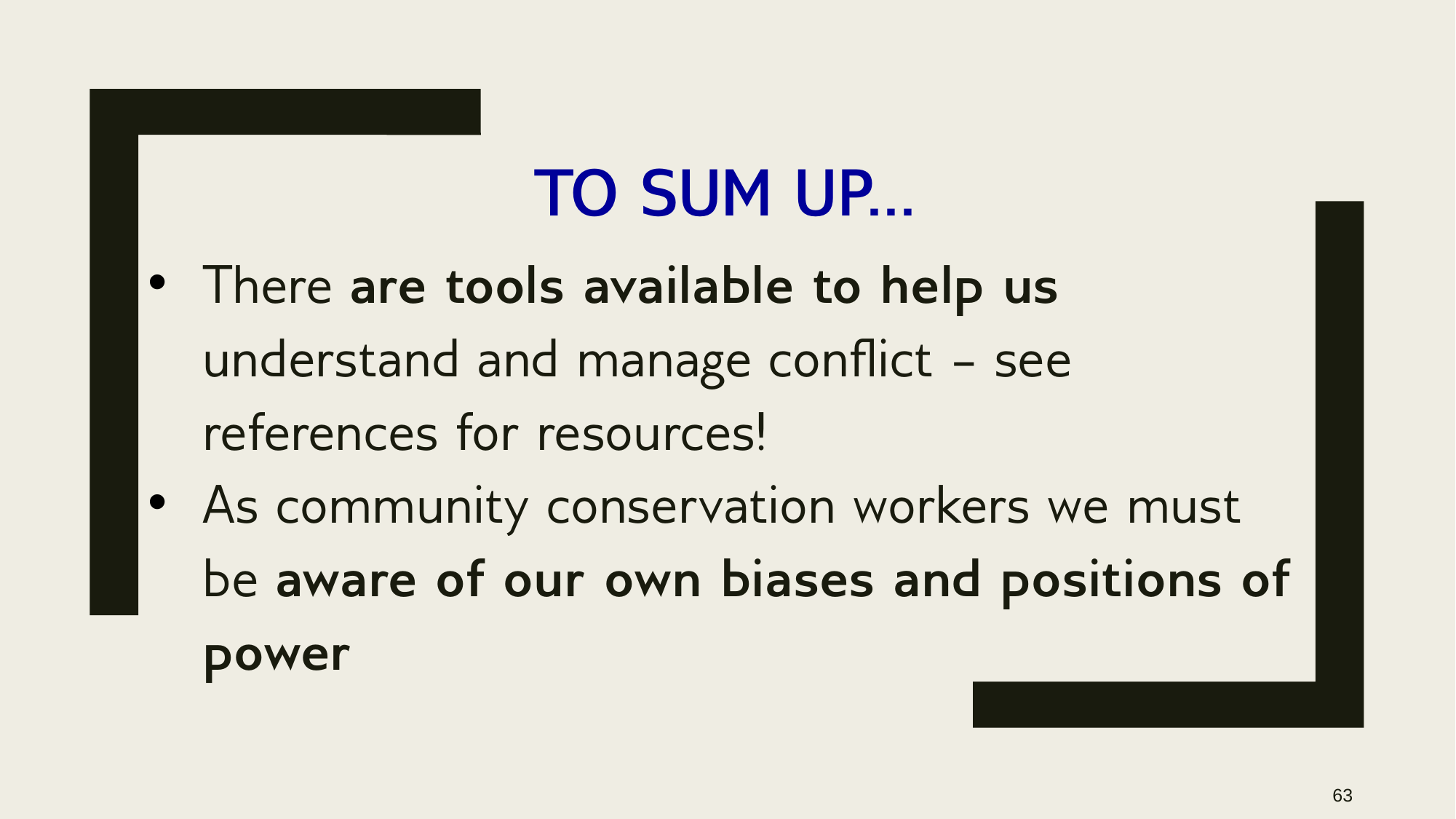

# To sum up...
There are tools available to help us understand and manage conflict – see references for resources!
As community conservation workers we must be aware of our own biases and positions of power
63